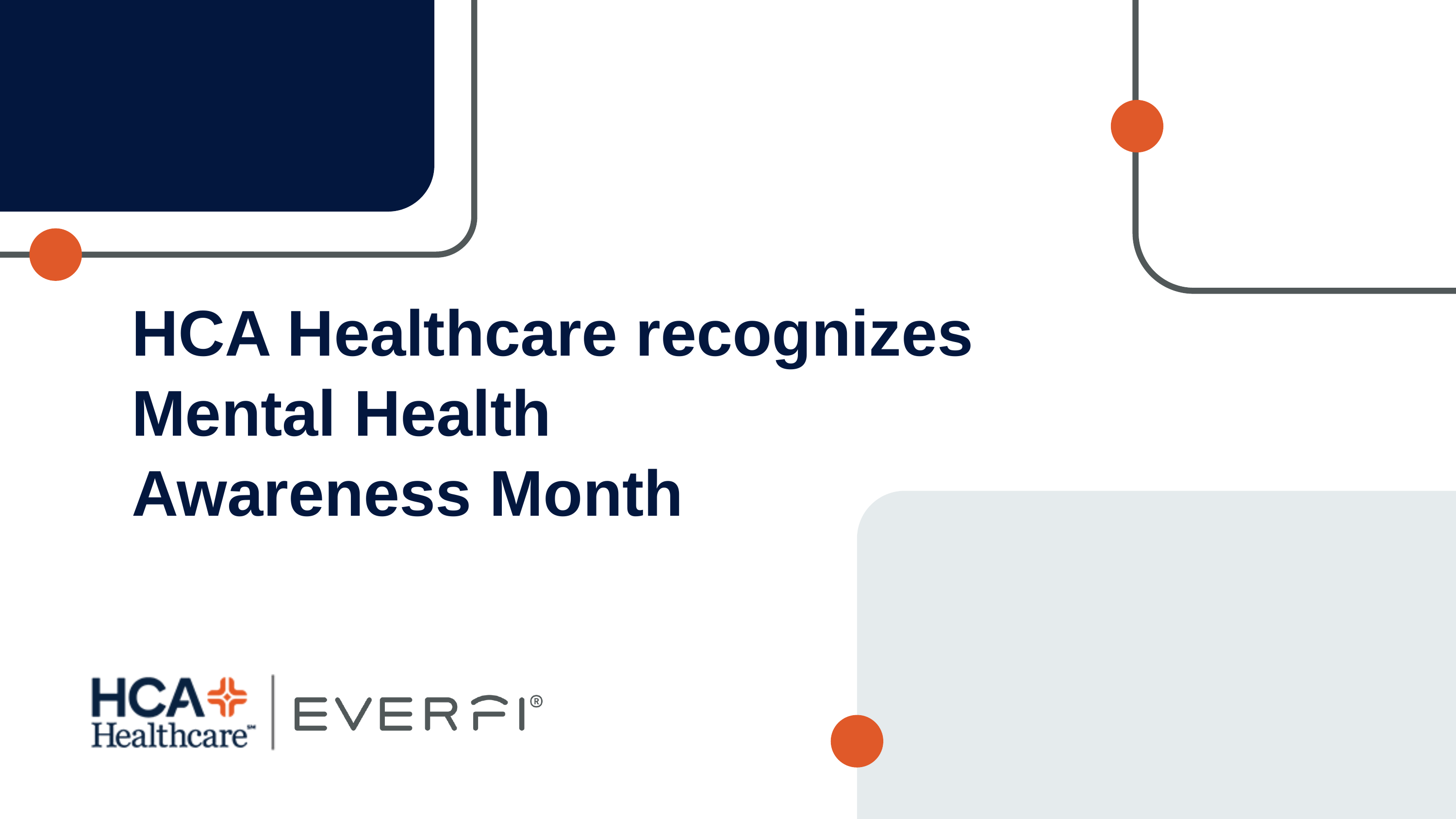

HCA Healthcare recognizes
Mental Health
Awareness Month